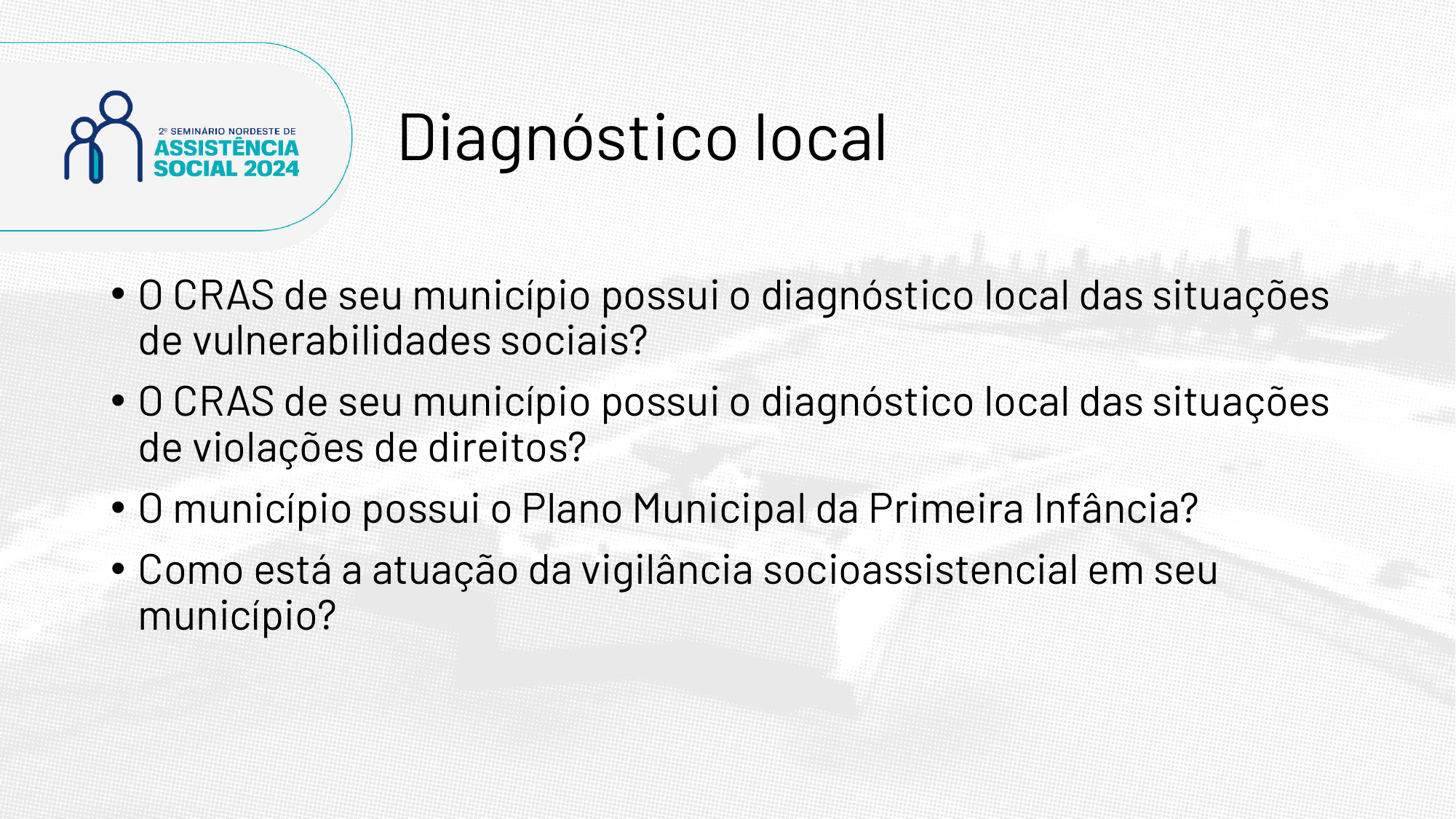

# Diagnóstico local
O CRAS de seu município possui o diagnóstico local das situações de vulnerabilidades sociais?
O CRAS de seu município possui o diagnóstico local das situações de violações de direitos?
O município possui o Plano Municipal da Primeira Infância?
Como está a atuação da vigilância socioassistencial em seu município?